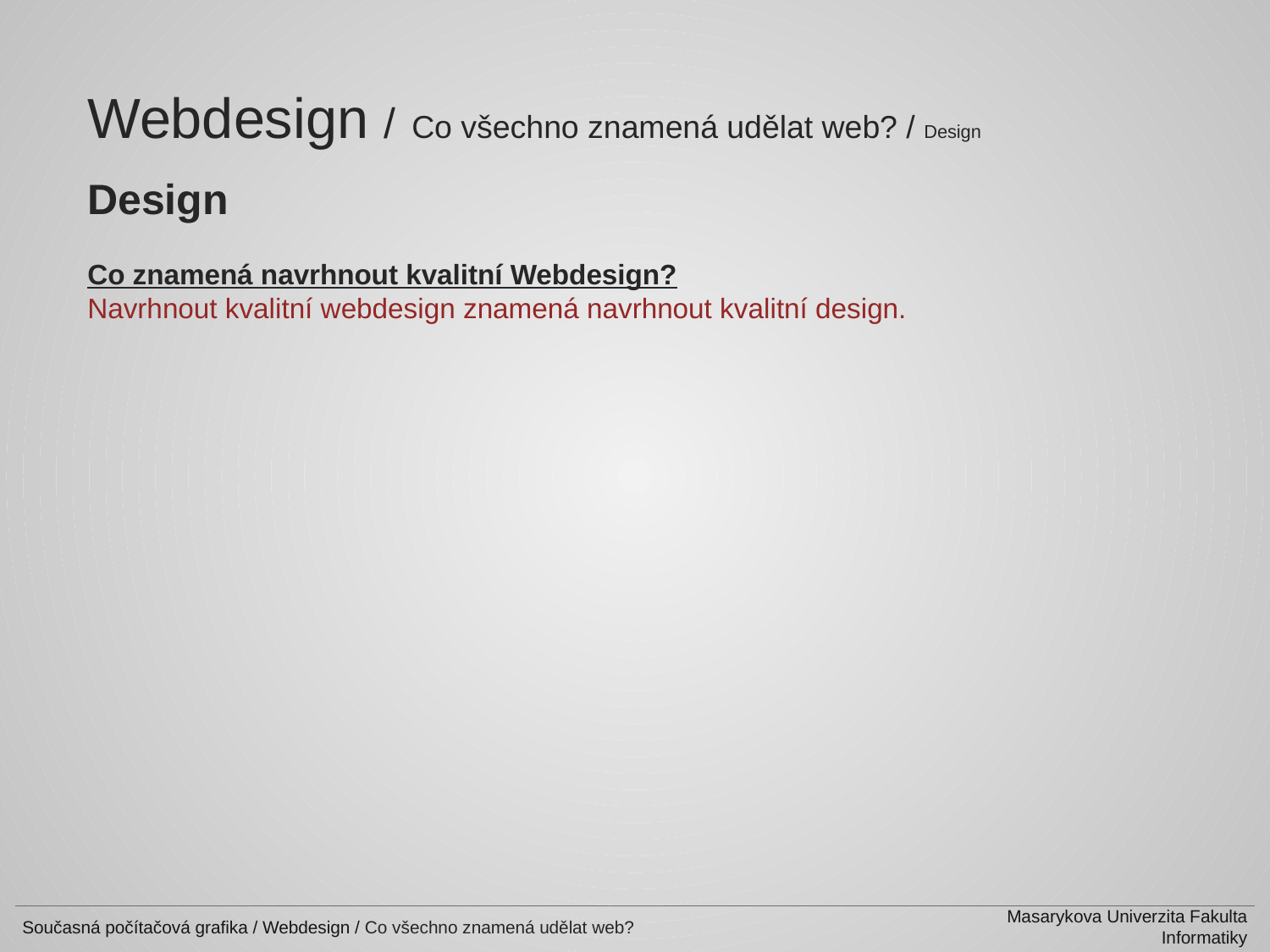

Webdesign / Co všechno znamená udělat web? / Design
Design

Co znamená navrhnout kvalitní Webdesign?
Navrhnout kvalitní webdesign znamená navrhnout kvalitní design.
Současná počítačová grafika / Webdesign / Co všechno znamená udělat web?
Masarykova Univerzita Fakulta Informatiky